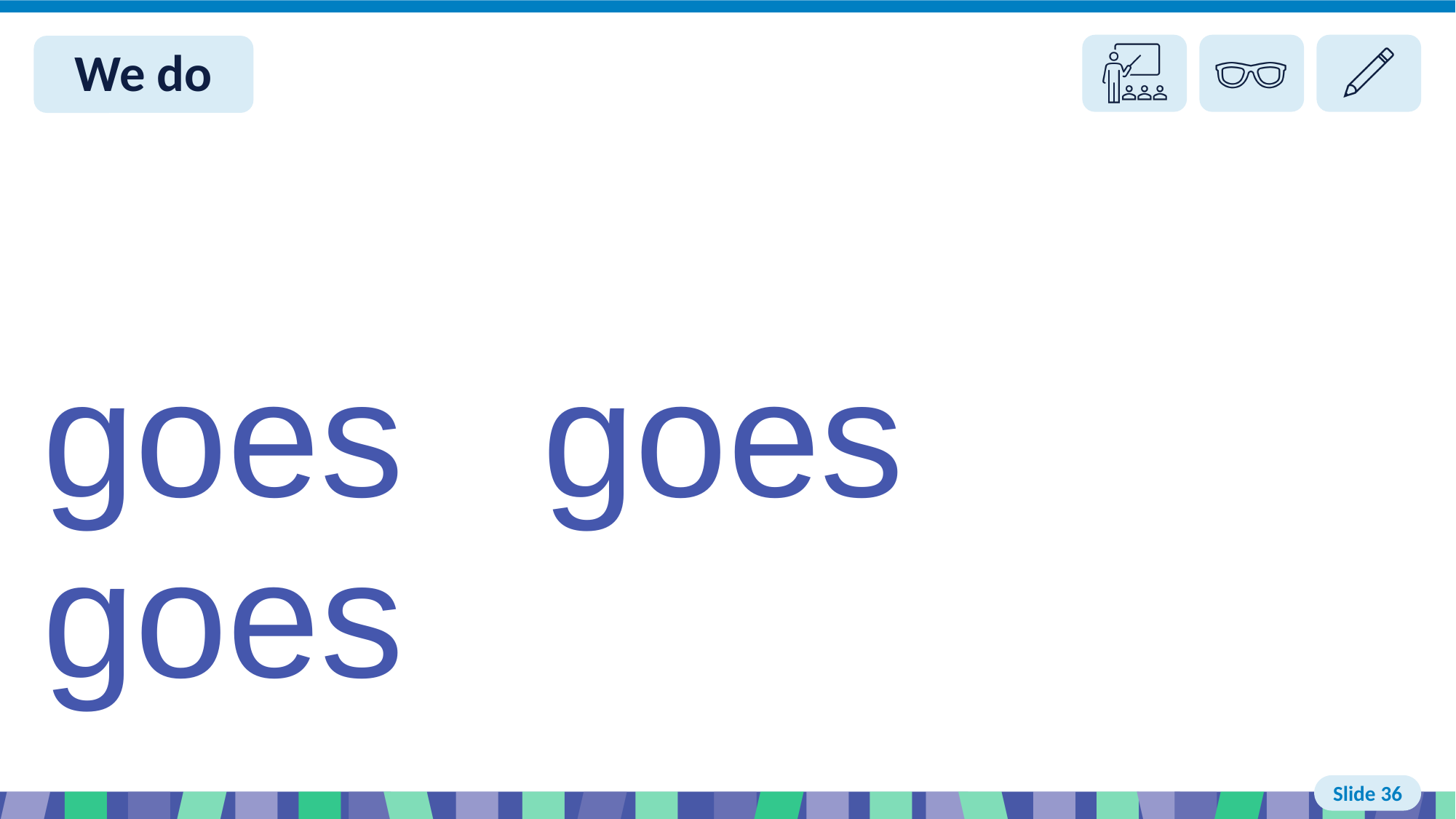

# Slide 36 We do
goes   goes   goes